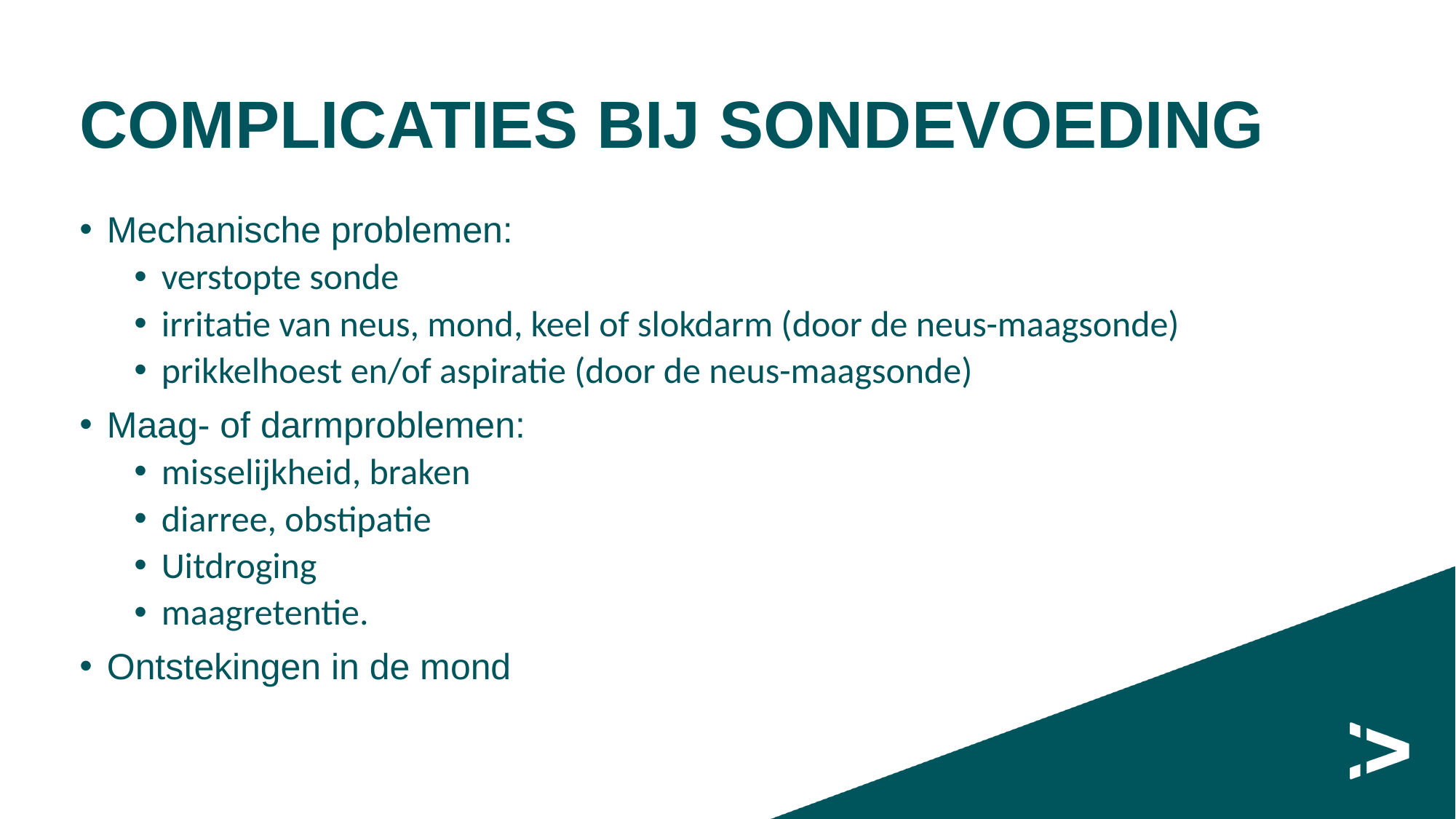

# Complicaties bij sondevoeding
Mechanische problemen:
verstopte sonde
irritatie van neus, mond, keel of slokdarm (door de neus-maagsonde)
prikkelhoest en/of aspiratie (door de neus-maagsonde)
Maag- of darmproblemen:
misselijkheid, braken
diarree, obstipatie
Uitdroging
maagretentie.
Ontstekingen in de mond